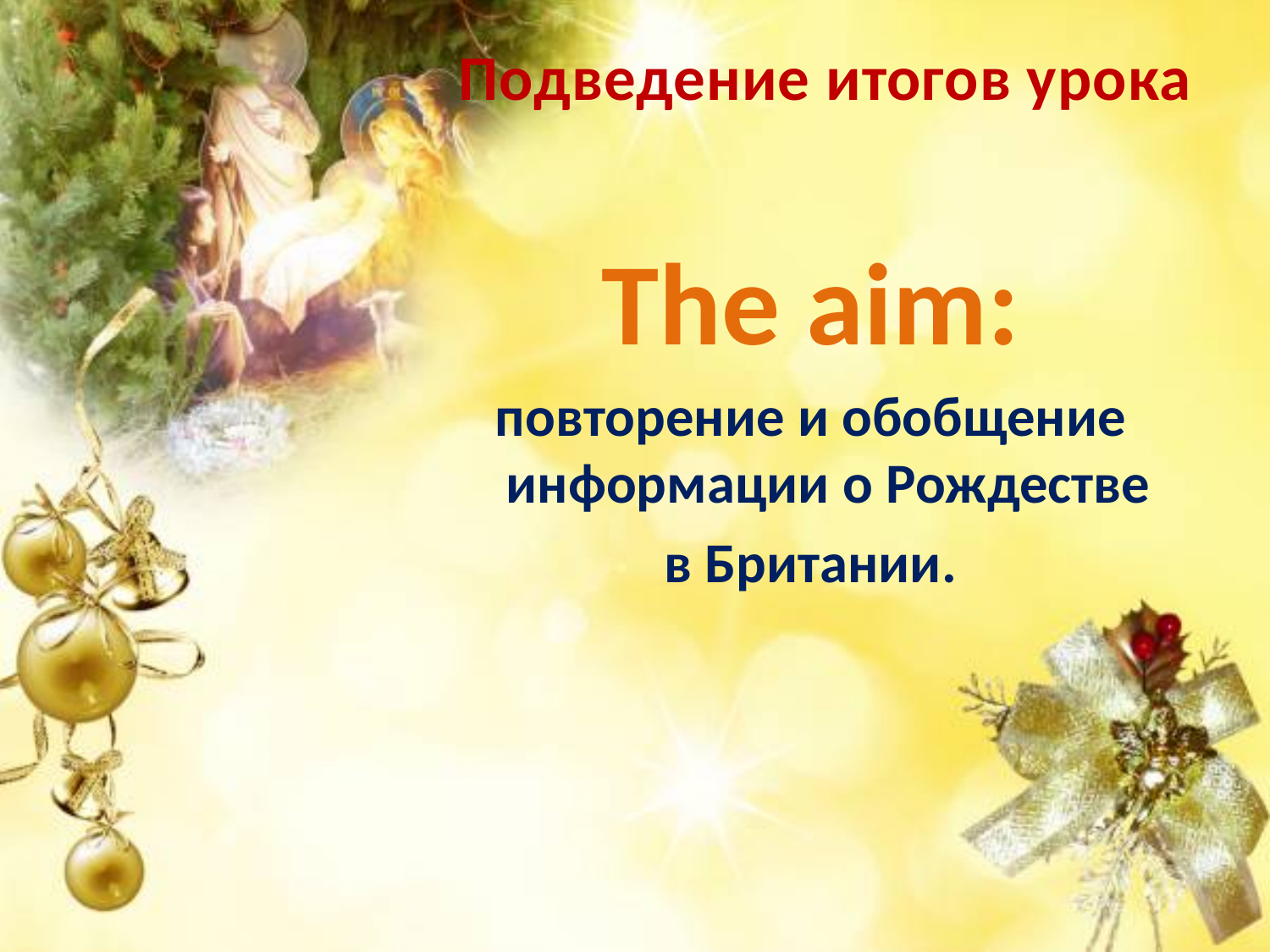

# Подведение итогов урока
The aim:
повторение и обобщение информации о Рождестве
в Британии.